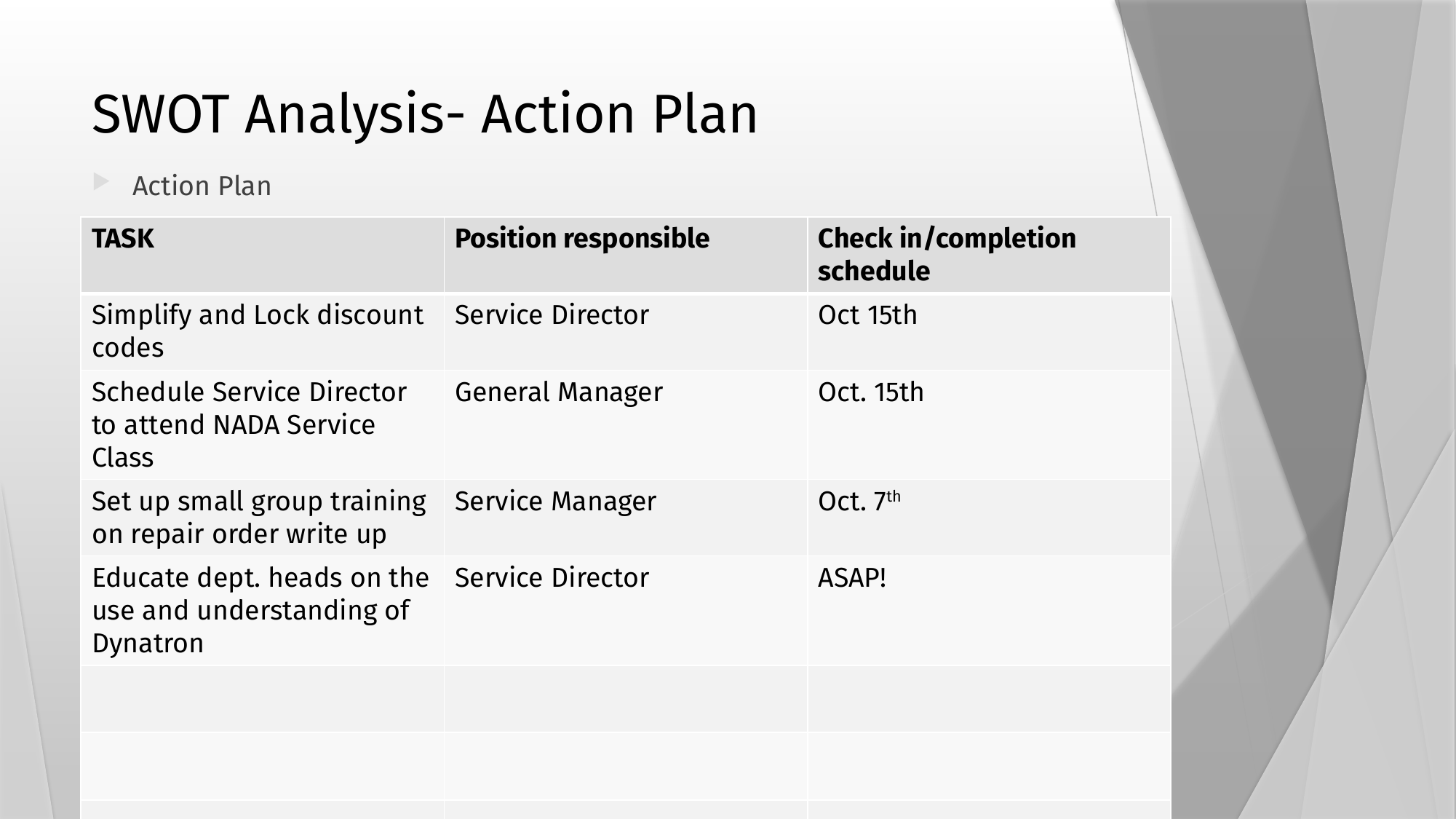

# SWOT Analysis- Action Plan
Action Plan

| TASK | Position responsible | Check in/completion schedule |
| --- | --- | --- |
| Simplify and Lock discount codes | Service Director | Oct 15th |
| Schedule Service Director to attend NADA Service Class | General Manager | Oct. 15th |
| Set up small group training on repair order write up | Service Manager | Oct. 7th |
| Educate dept. heads on the use and understanding of Dynatron | Service Director | ASAP! |
|  |  |  |
|  |  |  |
|  |  |  |